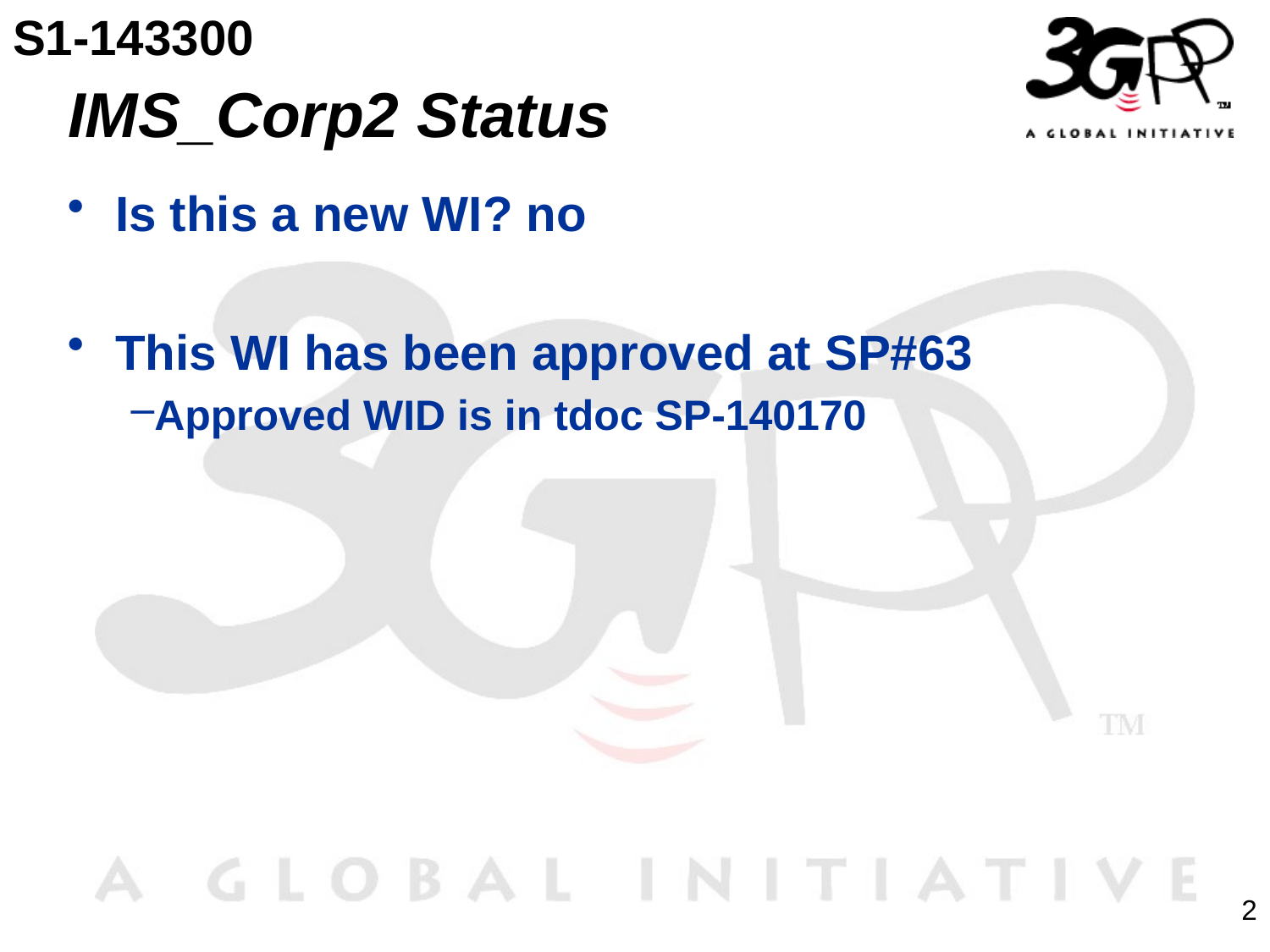

S1-143300
# IMS_Corp2 Status
Is this a new WI? no

This WI has been approved at SP#63
Approved WID is in tdoc SP-140170
2